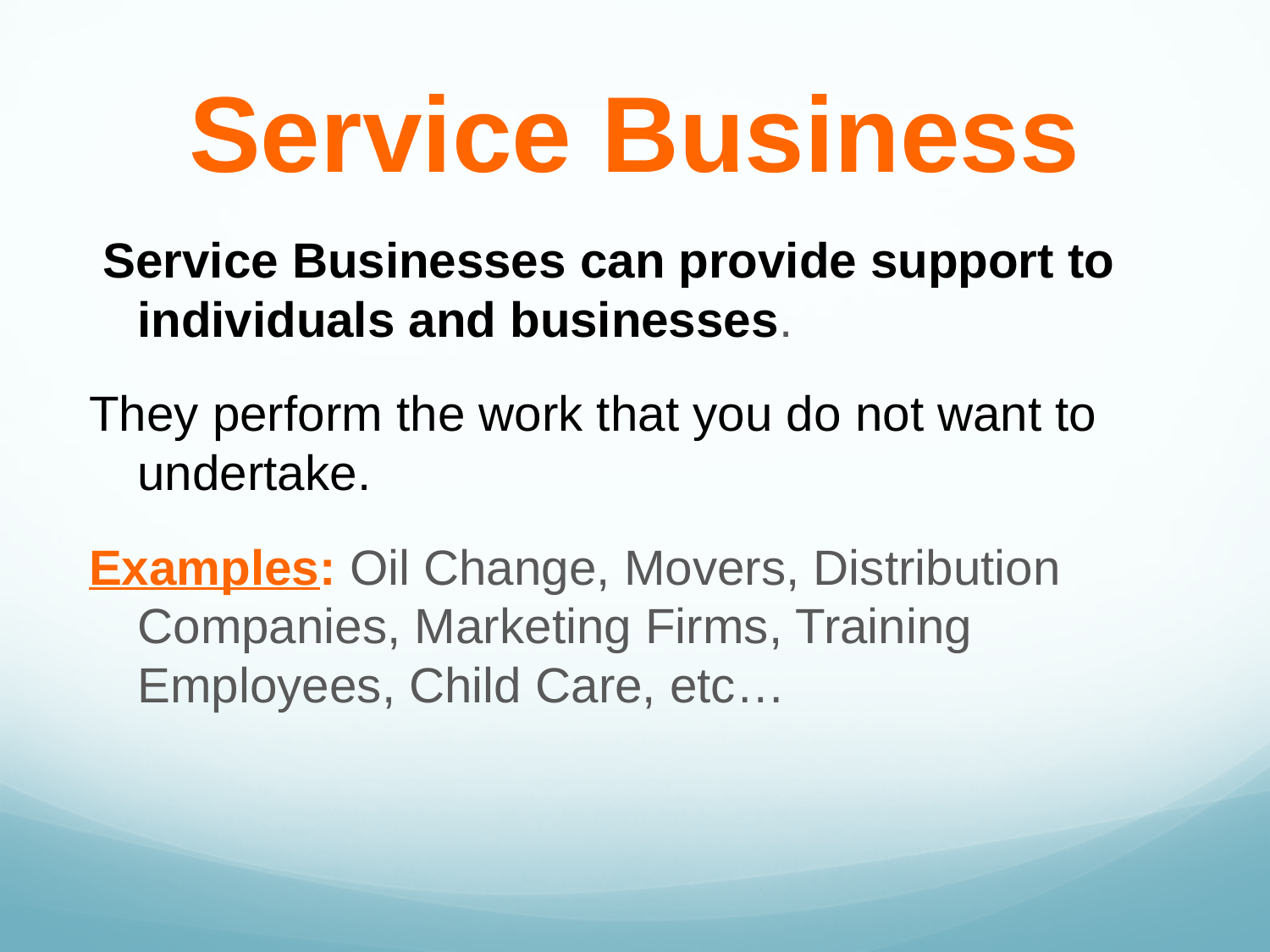

# Service Business
 Service Businesses can provide support to individuals and businesses.
They perform the work that you do not want to undertake.
Examples: Oil Change, Movers, Distribution Companies, Marketing Firms, Training Employees, Child Care, etc…